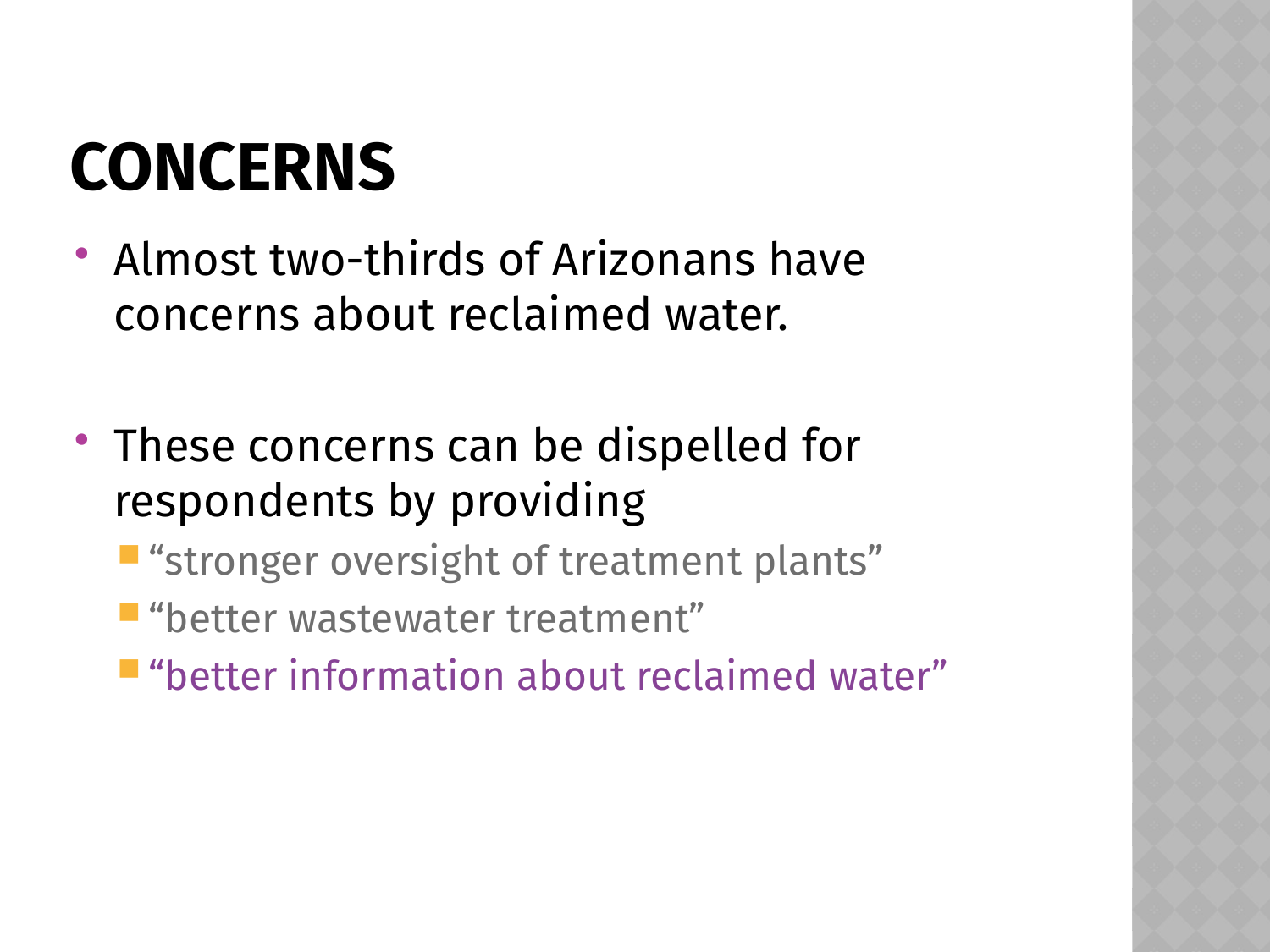

# Concerns
Almost two-thirds of Arizonans have concerns about reclaimed water.

These concerns can be dispelled for respondents by providing
“stronger oversight of treatment plants”
“better wastewater treatment”
“better information about reclaimed water”